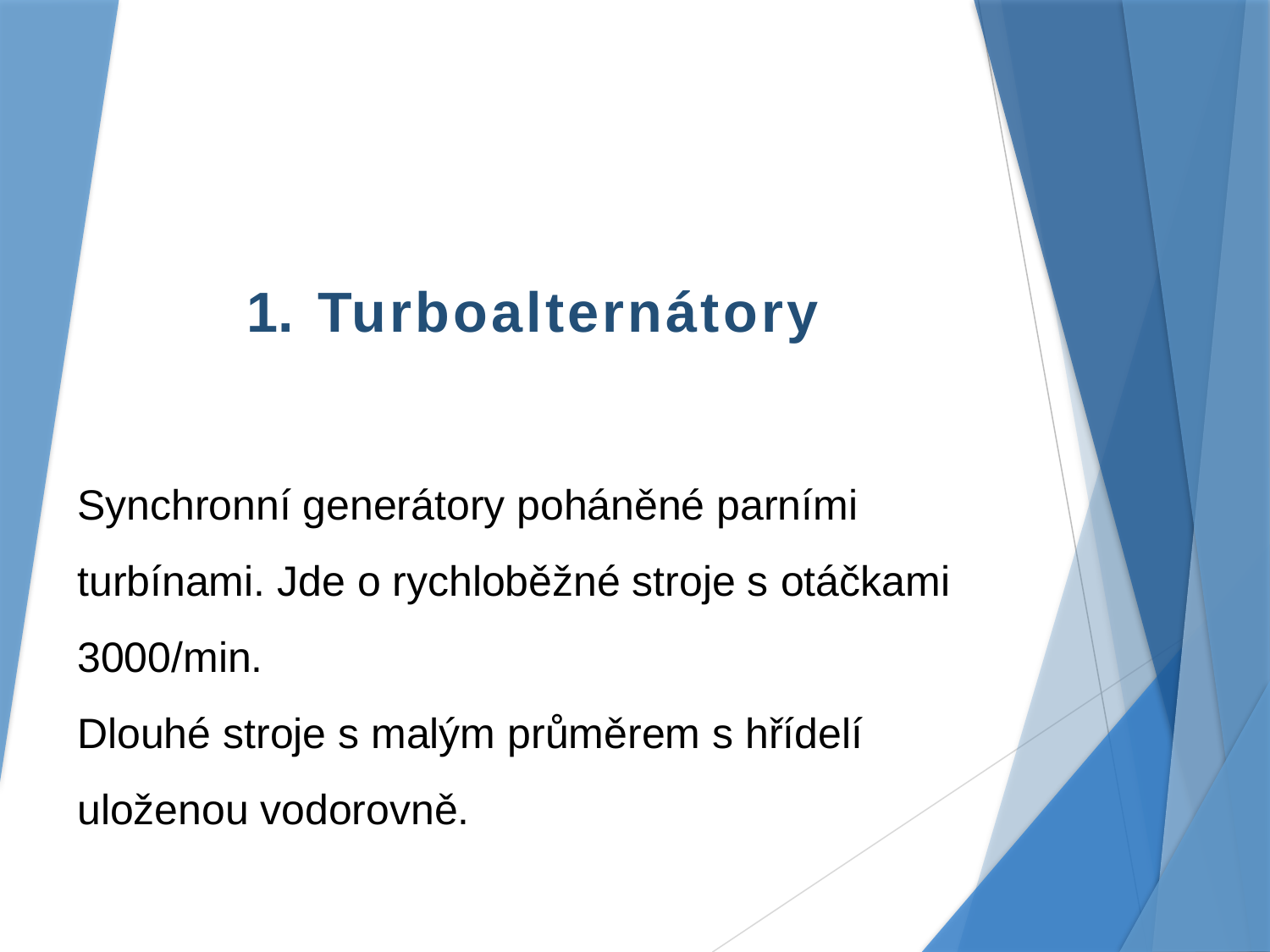

Turboalternátory
Synchronní generátory poháněné parními turbínami. Jde o rychloběžné stroje s otáčkami 3000/min.
Dlouhé stroje s malým průměrem s hřídelí uloženou vodorovně.